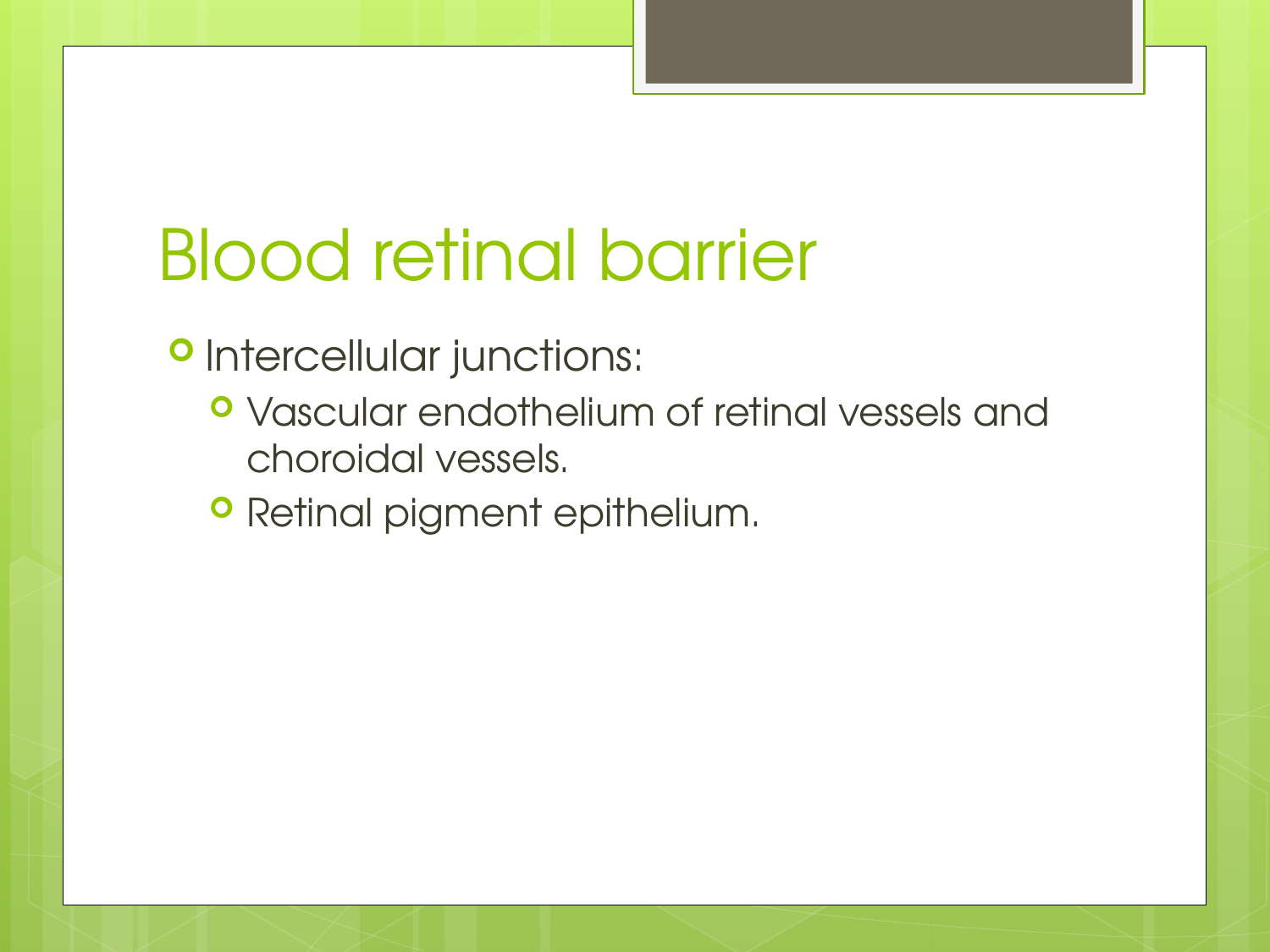

# Blood retinal barrier
Intercellular junctions:
Vascular endothelium of retinal vessels and choroidal vessels.
Retinal pigment epithelium.